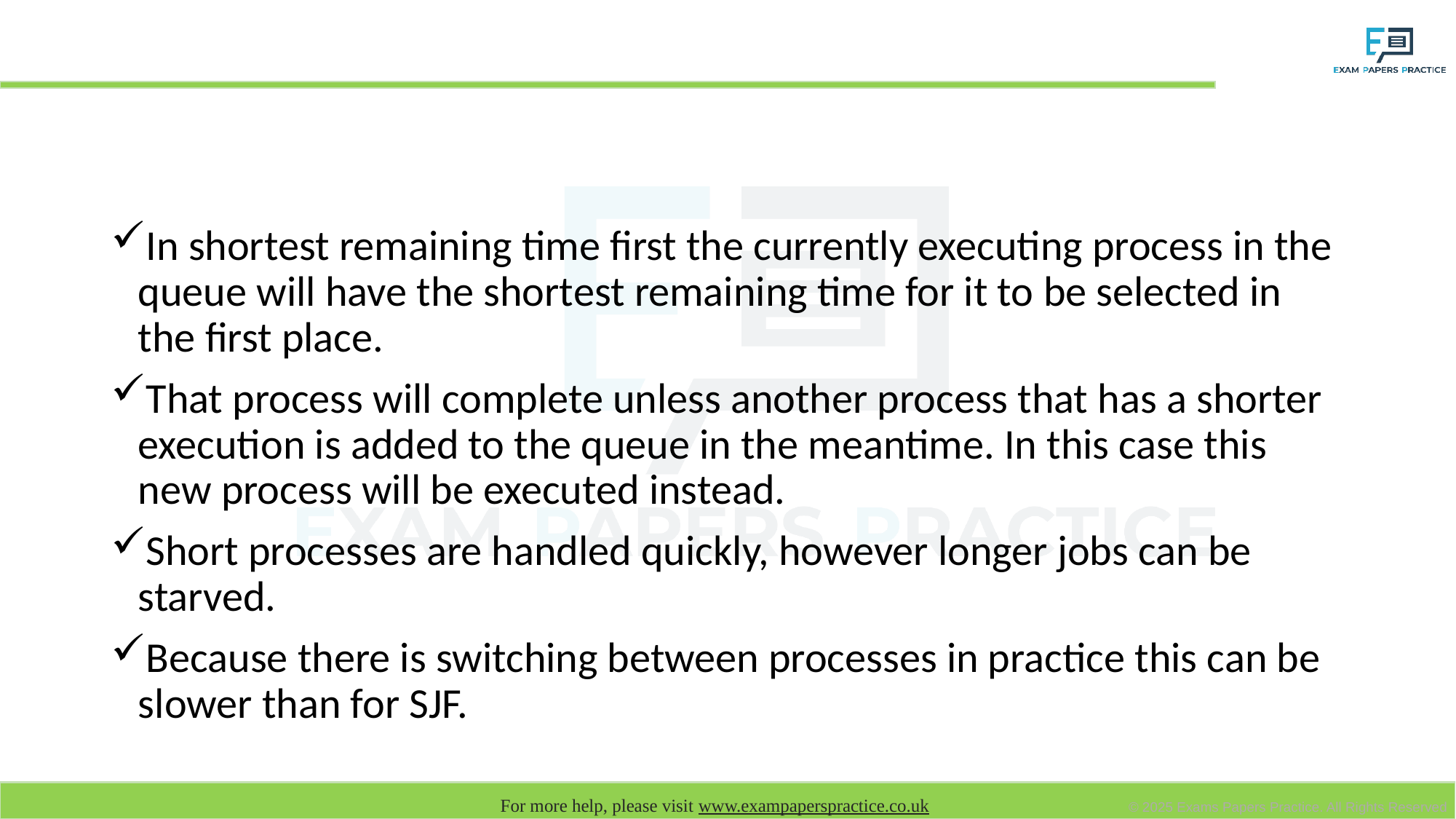

# Shortest remaining time first (SRTF)
In shortest remaining time first the currently executing process in the queue will have the shortest remaining time for it to be selected in the first place.
That process will complete unless another process that has a shorter execution is added to the queue in the meantime. In this case this new process will be executed instead.
Short processes are handled quickly, however longer jobs can be starved.
Because there is switching between processes in practice this can be slower than for SJF.